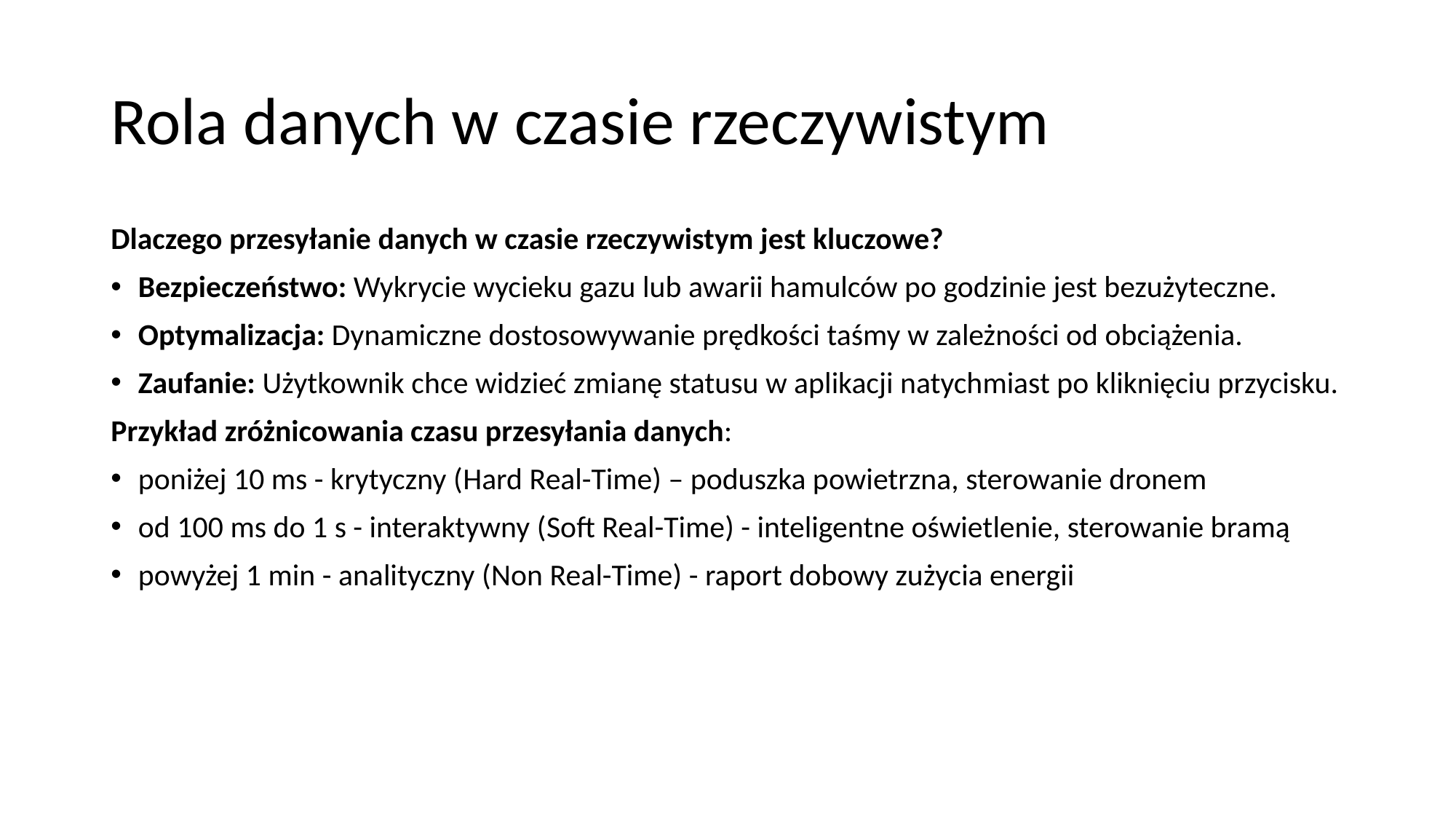

# Rola danych w czasie rzeczywistym
Dlaczego przesyłanie danych w czasie rzeczywistym jest kluczowe?
Bezpieczeństwo: Wykrycie wycieku gazu lub awarii hamulców po godzinie jest bezużyteczne.
Optymalizacja: Dynamiczne dostosowywanie prędkości taśmy w zależności od obciążenia.
Zaufanie: Użytkownik chce widzieć zmianę statusu w aplikacji natychmiast po kliknięciu przycisku.
Przykład zróżnicowania czasu przesyłania danych:
poniżej 10 ms - krytyczny (Hard Real-Time) – poduszka powietrzna, sterowanie dronem
od 100 ms do 1 s - interaktywny (Soft Real-Time) - inteligentne oświetlenie, sterowanie bramą
powyżej 1 min - analityczny (Non Real-Time) - raport dobowy zużycia energii